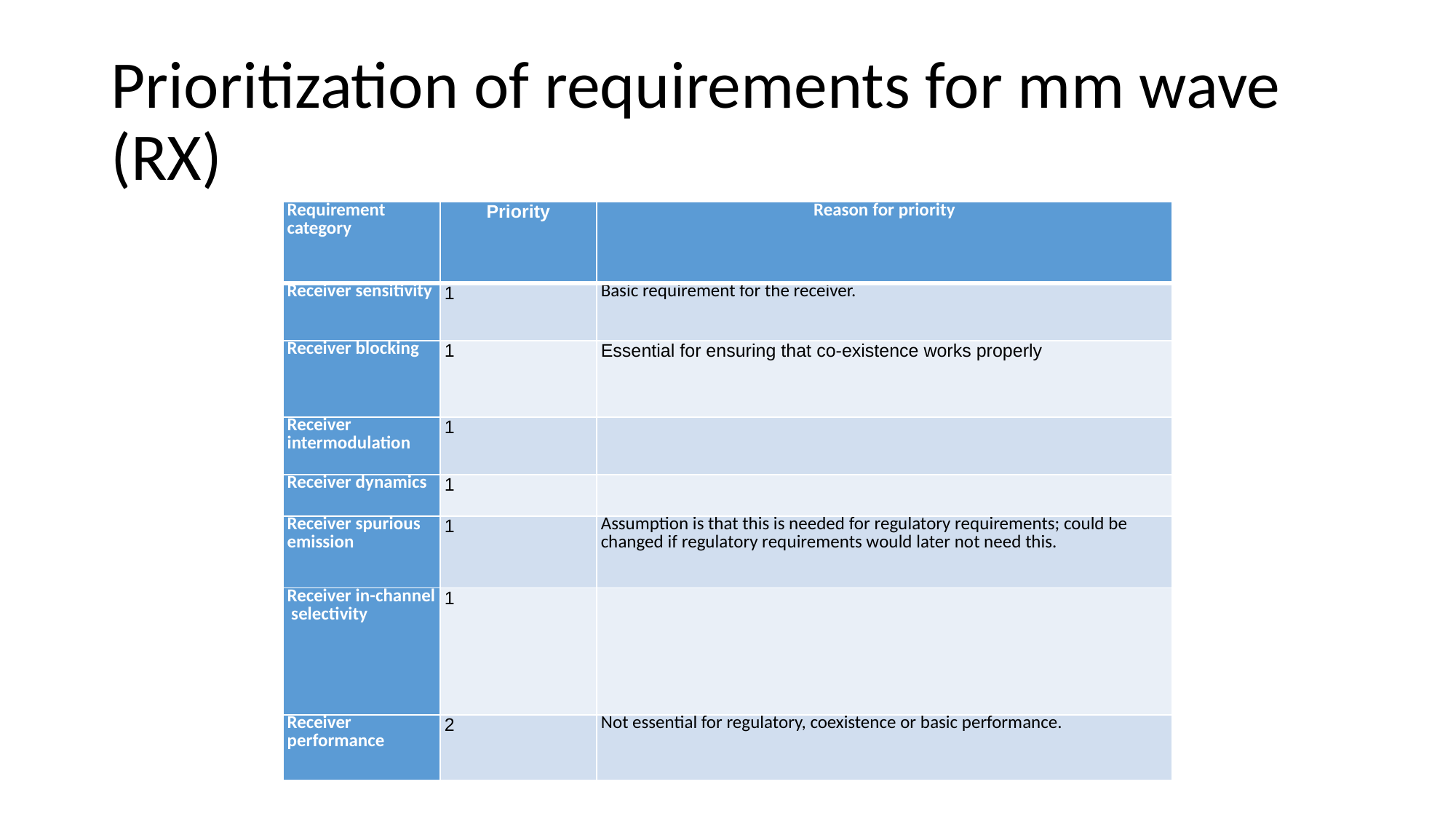

# Prioritization of requirements for mm wave (RX)
| Requirement category | Priority | Reason for priority |
| --- | --- | --- |
| Receiver sensitivity | 1 | Basic requirement for the receiver. |
| Receiver blocking | 1 | Essential for ensuring that co-existence works properly |
| Receiver intermodulation | 1 |  |
| Receiver dynamics | 1 |  |
| Receiver spurious emission | 1 | Assumption is that this is needed for regulatory requirements; could be changed if regulatory requirements would later not need this. |
| Receiver in-channel selectivity | 1 |  |
| Receiver performance | 2 | Not essential for regulatory, coexistence or basic performance. |